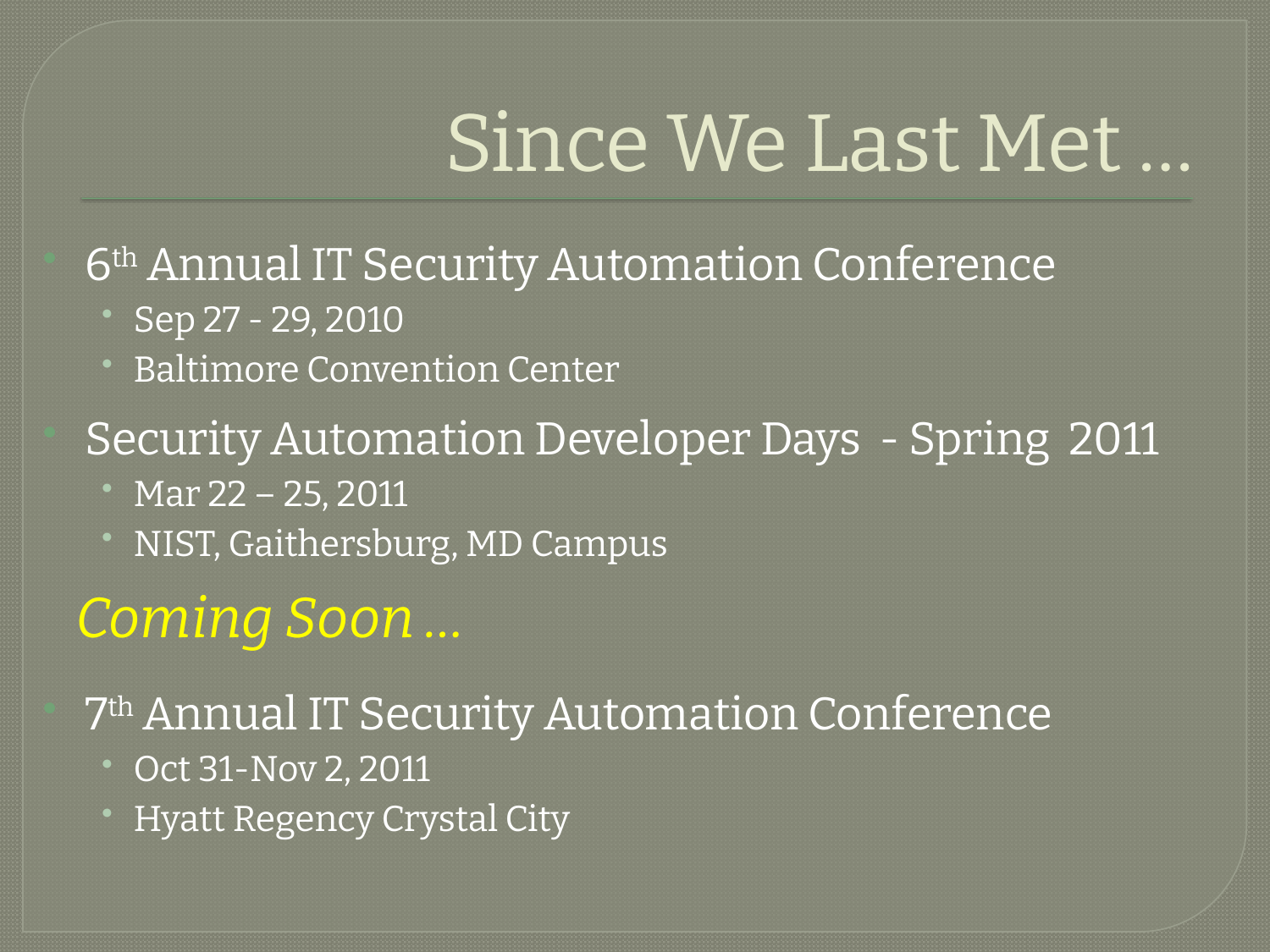

# Since We Last Met …
6th Annual IT Security Automation Conference
Sep 27 - 29, 2010
Baltimore Convention Center
Security Automation Developer Days  - Spring  2011
Mar 22 – 25, 2011
NIST, Gaithersburg, MD Campus

7th Annual IT Security Automation Conference
Oct 31-Nov 2, 2011
Hyatt Regency Crystal City
Coming Soon …